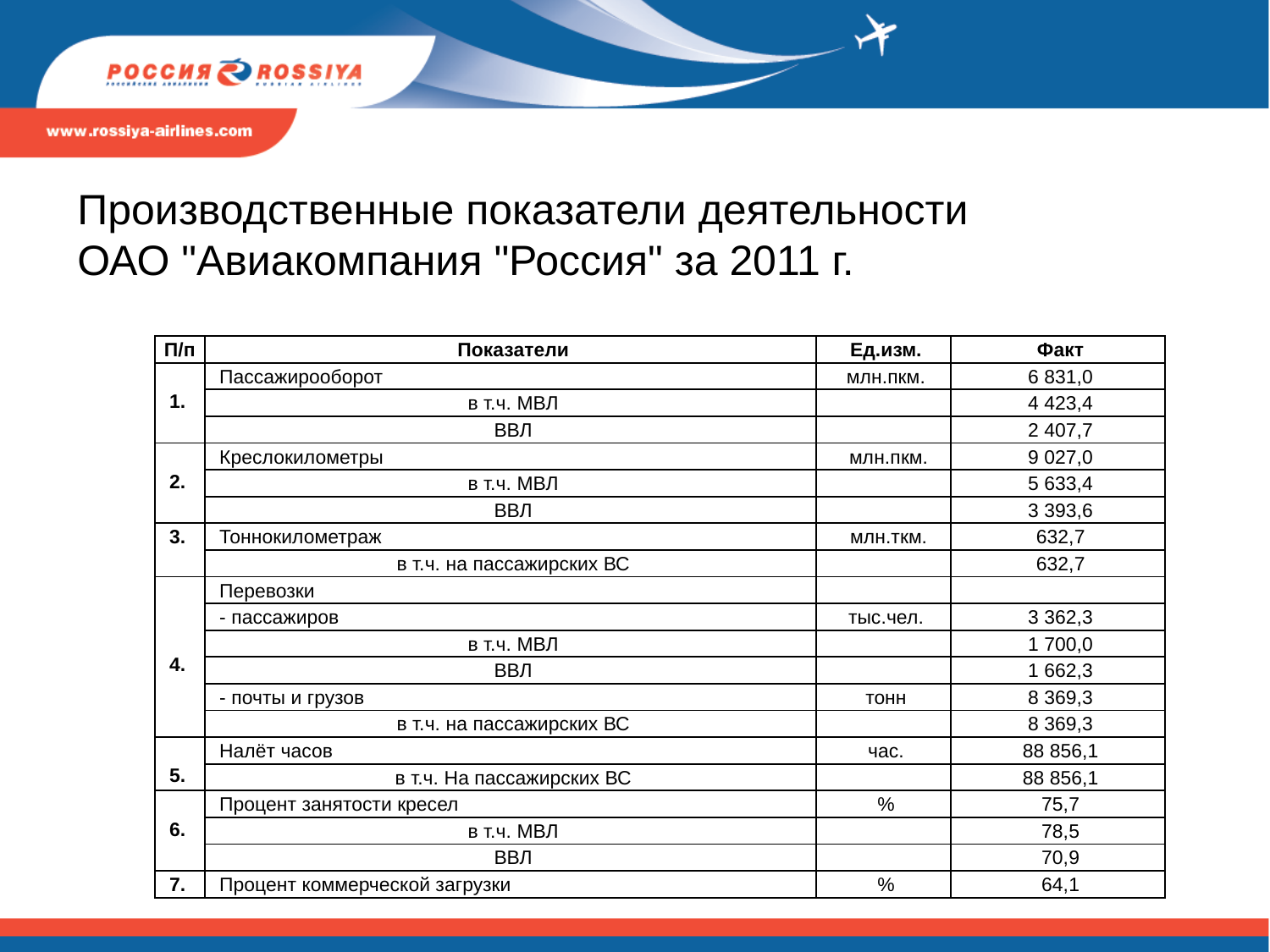

Производственные показатели деятельности
ОАО "Авиакомпания "Россия" за 2011 г.
| П/п | Показатели | Ед.изм. | Факт |
| --- | --- | --- | --- |
| 1. | Пассажирооборот | млн.пкм. | 6 831,0 |
|  | в т.ч. МВЛ |  | 4 423,4 |
|  | ВВЛ |  | 2 407,7 |
| 2. | Креслокилометры | млн.пкм. | 9 027,0 |
|  | в т.ч. МВЛ |  | 5 633,4 |
|  | ВВЛ |  | 3 393,6 |
| 3. | Тоннокилометраж | млн.ткм. | 632,7 |
|  | в т.ч. на пассажирских ВС |  | 632,7 |
| 4. | Перевозки |  |  |
|  | - пассажиров | тыс.чел. | 3 362,3 |
|  | в т.ч. МВЛ |  | 1 700,0 |
|  | ВВЛ |  | 1 662,3 |
|  | - почты и грузов | тонн | 8 369,3 |
|  | в т.ч. на пассажирских ВС |  | 8 369,3 |
| 5. | Налёт часов | час. | 88 856,1 |
|  | в т.ч. На пассажирских ВС |  | 88 856,1 |
| 6. | Процент занятости кресел | % | 75,7 |
|  | в т.ч. МВЛ |  | 78,5 |
|  | ВВЛ |  | 70,9 |
| 7. | Процент коммерческой загрузки | % | 64,1 |